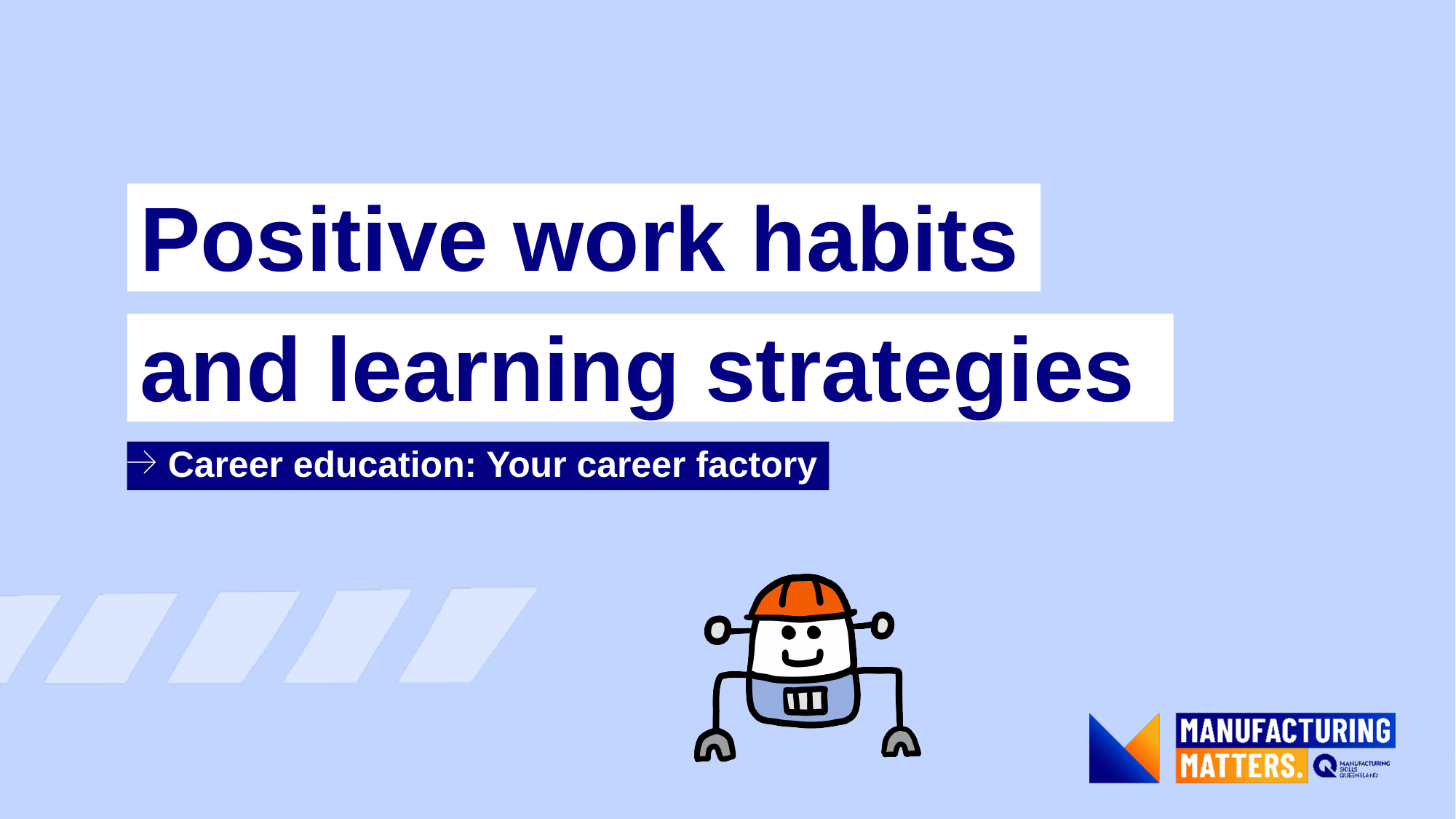

Positive work habits
# and learning strategies
Career education: Your career factory